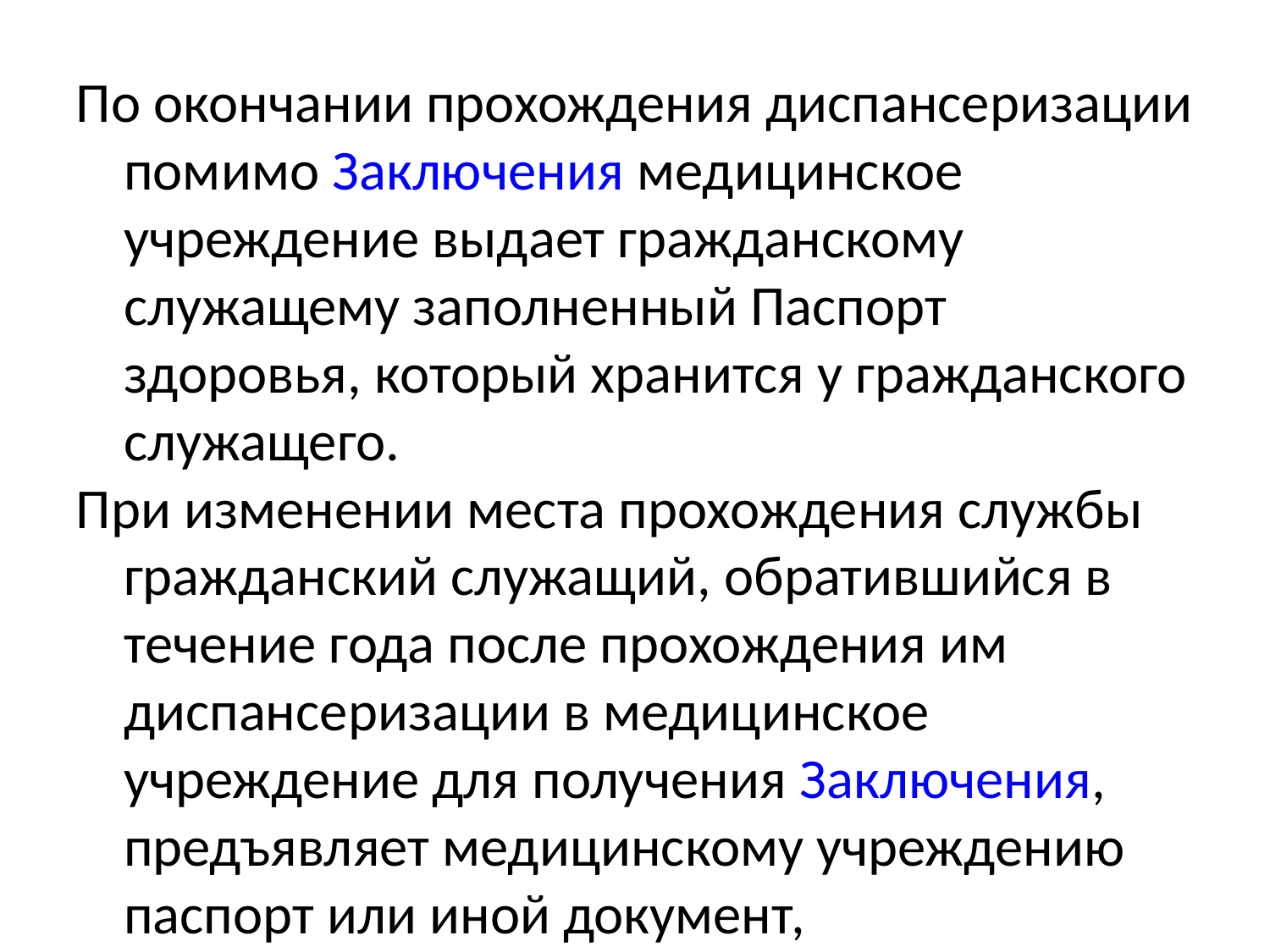

По окончании прохождения диспансеризации помимо Заключения медицинское учреждение выдает гражданскому служащему заполненный Паспорт здоровья, который хранится у гражданского служащего.
При изменении места прохождения службы гражданский служащий, обратившийся в течение года после прохождения им диспансеризации в медицинское учреждение для получения Заключения, предъявляет медицинскому учреждению паспорт или иной документ, удостоверяющий личность, и Паспорт здоровья. Заключение выдается медицинским учреждением на основании сведений, содержащихся в Паспорте здоровья, без проведения повторного осмотра и действительно до прохождения следующей диспансеризации.